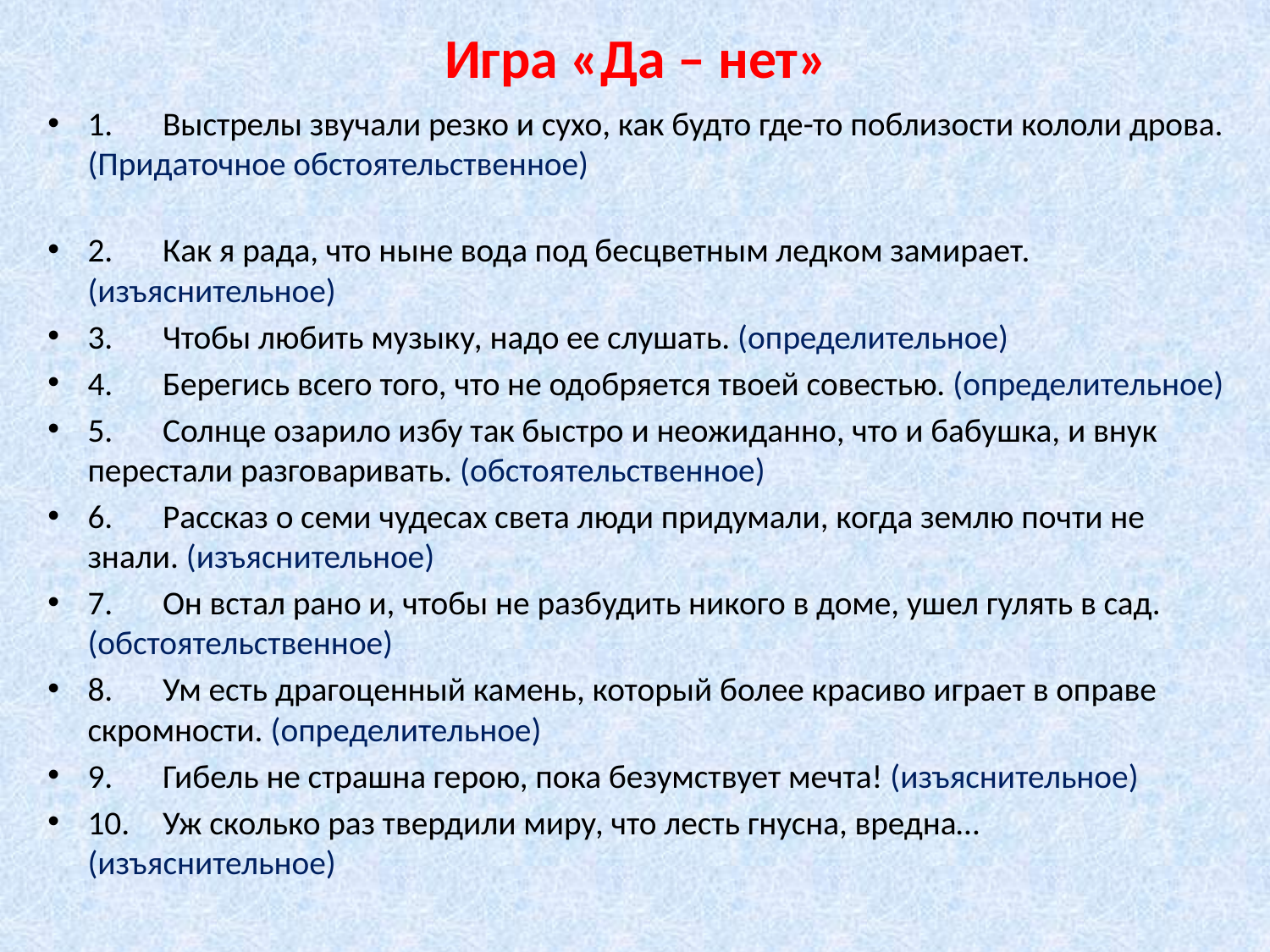

# Игра «Да – нет»
1.	Выстрелы звучали резко и сухо, как будто где-то поблизости кололи дрова. (Придаточное обстоятельственное)
2.	Как я рада, что ныне вода под бесцветным ледком замирает. (изъяснительное)
3.	Чтобы любить музыку, надо ее слушать. (определительное)
4.	Берегись всего того, что не одобряется твоей совестью. (определительное)
5.	Солнце озарило избу так быстро и неожиданно, что и бабушка, и внук перестали разговаривать. (обстоятельственное)
6.	Рассказ о семи чудесах света люди придумали, когда землю почти не знали. (изъяснительное)
7.	Он встал рано и, чтобы не разбудить никого в доме, ушел гулять в сад. (обстоятельственное)
8.	Ум есть драгоценный камень, который более красиво играет в оправе скромности. (определительное)
9.	Гибель не страшна герою, пока безумствует мечта! (изъяснительное)
10.	Уж сколько раз твердили миру, что лесть гнусна, вредна… (изъяснительное)